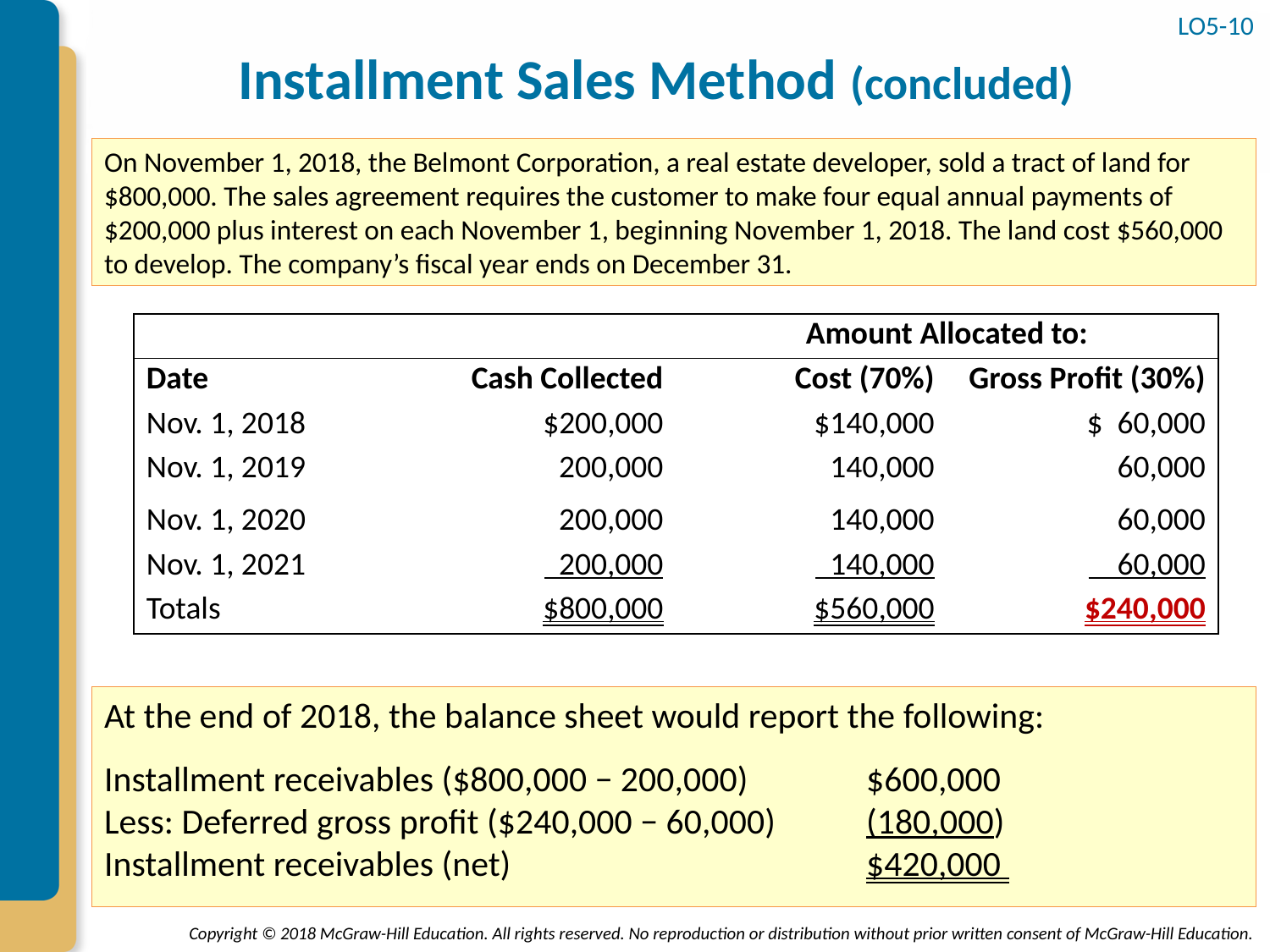

LO5-10
# Installment Sales Method (concluded)
On November 1, 2018, the Belmont Corporation, a real estate developer, sold a tract of land for $800,000. The sales agreement requires the customer to make four equal annual payments of $200,000 plus interest on each November 1, beginning November 1, 2018. The land cost $560,000 to develop. The company’s fiscal year ends on December 31.
|  |  | Amount Allocated to: |  |
| --- | --- | --- | --- |
| Date | Cash Collected | Cost (70%) | Gross Profit (30%) |
| Nov. 1, 2018 | $200,000 | $140,000 | $ 60,000 |
| Nov. 1, 2019 | 200,000 | 140,000 | 60,000 |
| Nov. 1, 2020 | 200,000 | 140,000 | 60,000 |
| Nov. 1, 2021 | 200,000 | 140,000 | 60,000 |
| Totals | $800,000 | $560,000 | $240,000 |
At the end of 2018, the balance sheet would report the following:

Installment receivables ($800,000 − 200,000) 	$600,000
Less: Deferred gross profit ($240,000 − 60,000) 	(180,000)
Installment receivables (net) 	                           	$420,000